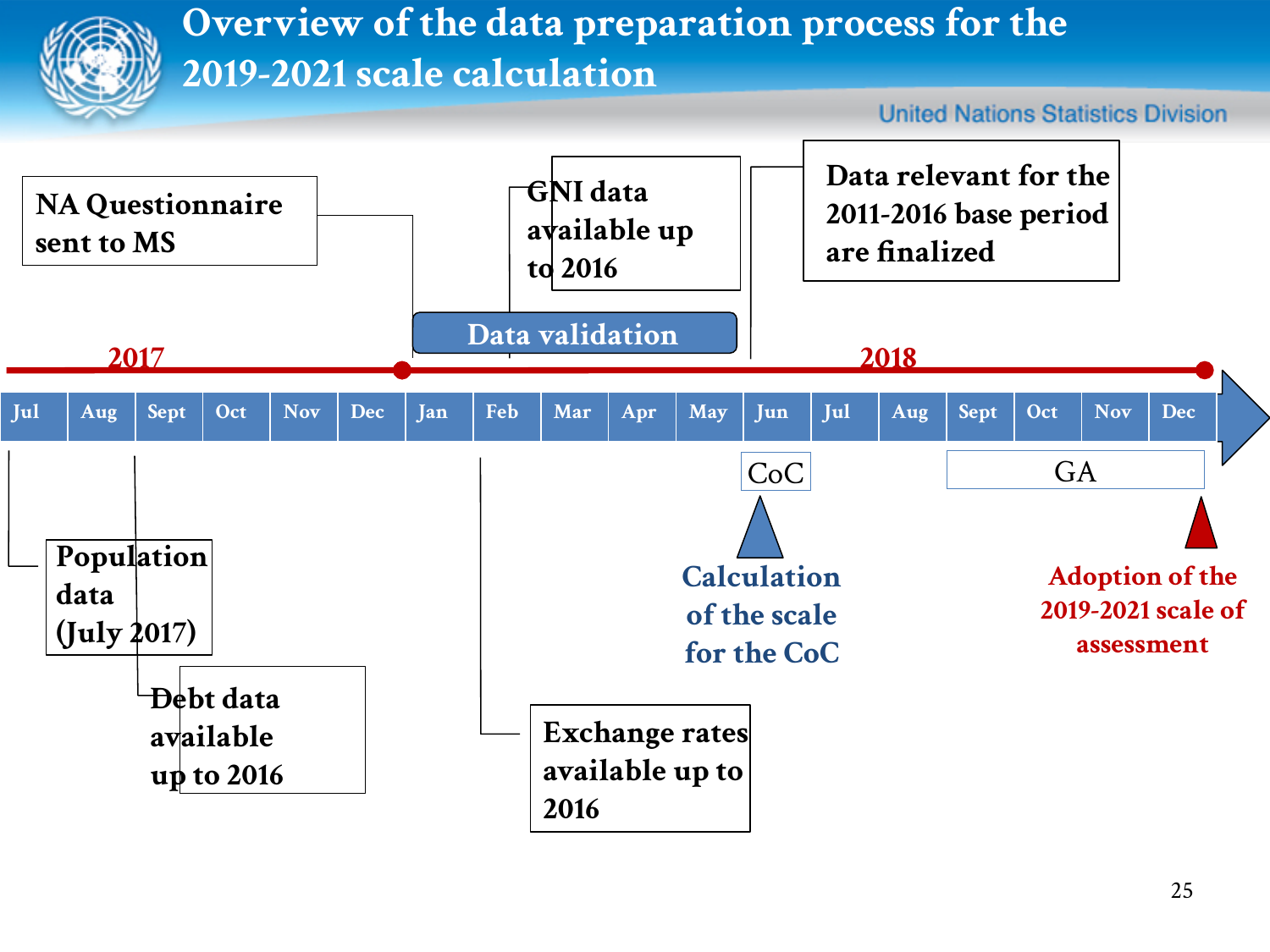

# Overview of the data preparation process for the 2019-2021 scale calculation

Data relevant for the 2011-2016 base period are finalized

GNI data
available up to 2016
NA Questionnaire sent to MS
Data validation

2017
2018

| Jul | Aug | Sept | Oct | Nov | Dec | Jan | Feb | Mar | Apr | May | Jun | Jul | Aug | Sept | Oct | Nov | Dec |
| --- | --- | --- | --- | --- | --- | --- | --- | --- | --- | --- | --- | --- | --- | --- | --- | --- | --- |
GA
CoC

Calculation of the scale for the CoC

Adoption of the 2019-2021 scale of assessment
Population data
(July 2017)

Debt data
available up to 2016
Exchange rates
available up to 2016

25